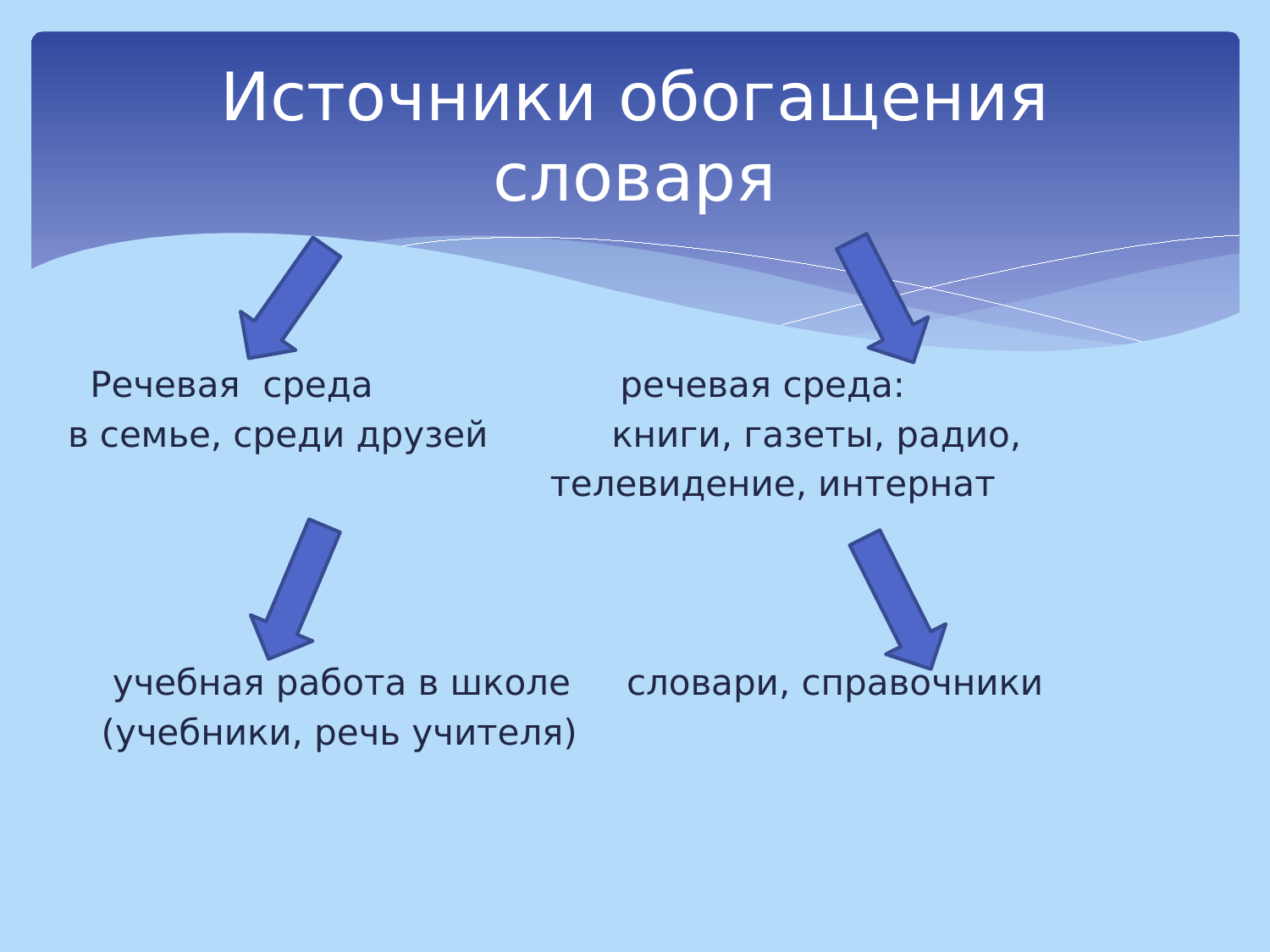

# Источники обогащения словаря

  Речевая  среда                      речевая среда:
в семье, среди друзей           книги, газеты, радио,
                                           телевидение, интернат

    учебная работа в школе     словари, справочники
   (учебники, речь учителя)